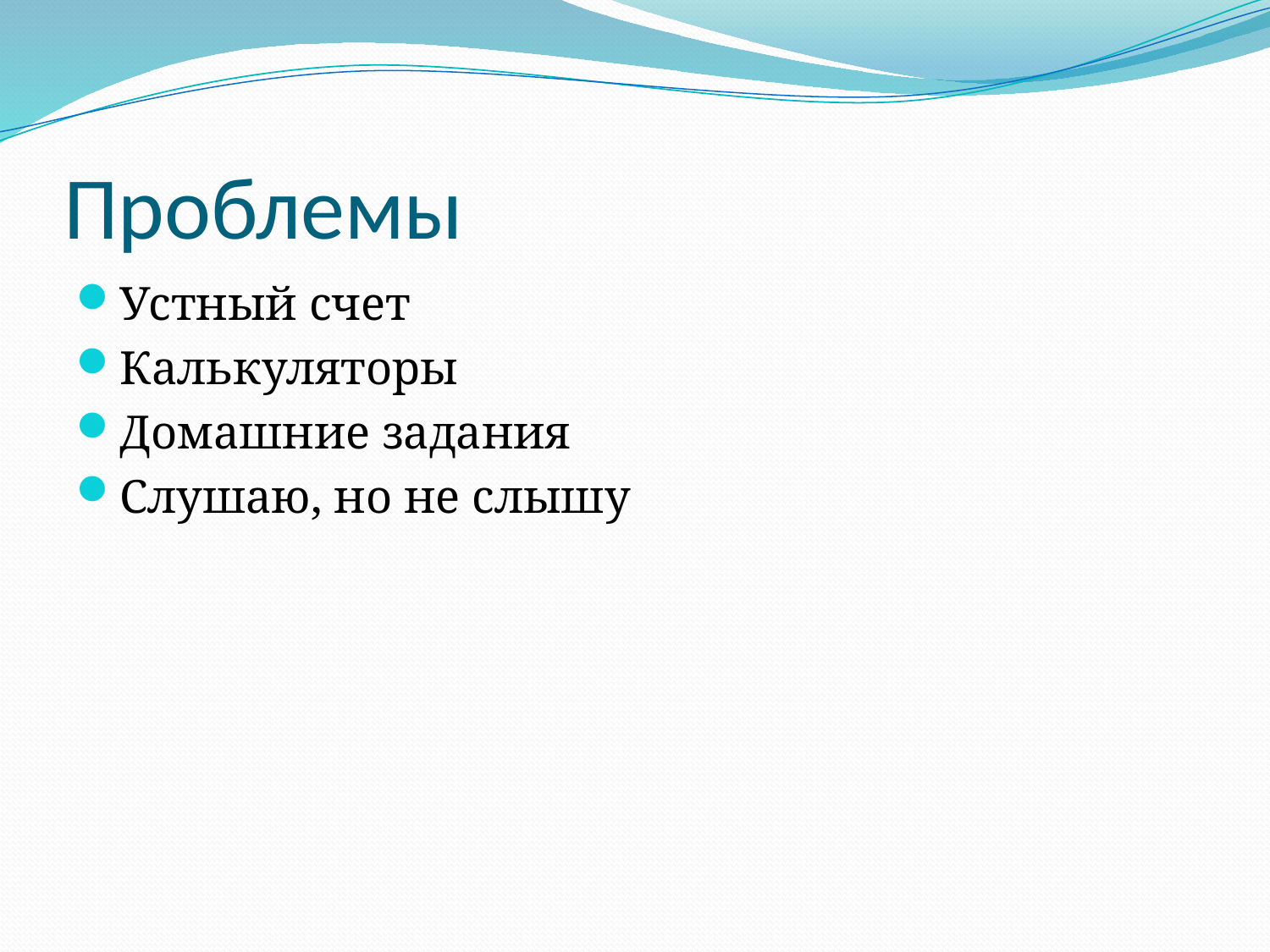

# Проблемы
Устный счет
Калькуляторы
Домашние задания
Слушаю, но не слышу